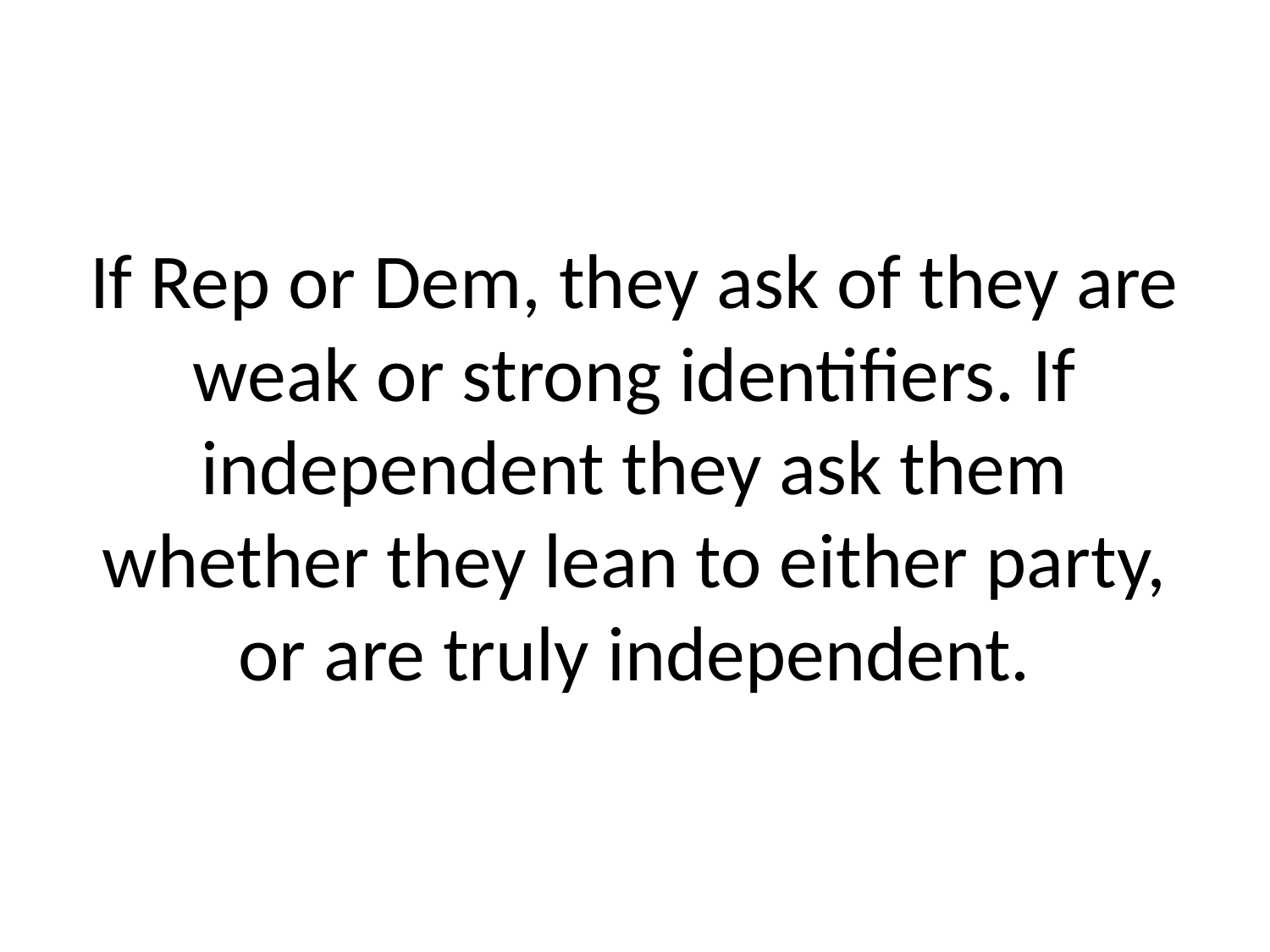

# If Rep or Dem, they ask of they are weak or strong identifiers. If independent they ask them whether they lean to either party, or are truly independent.